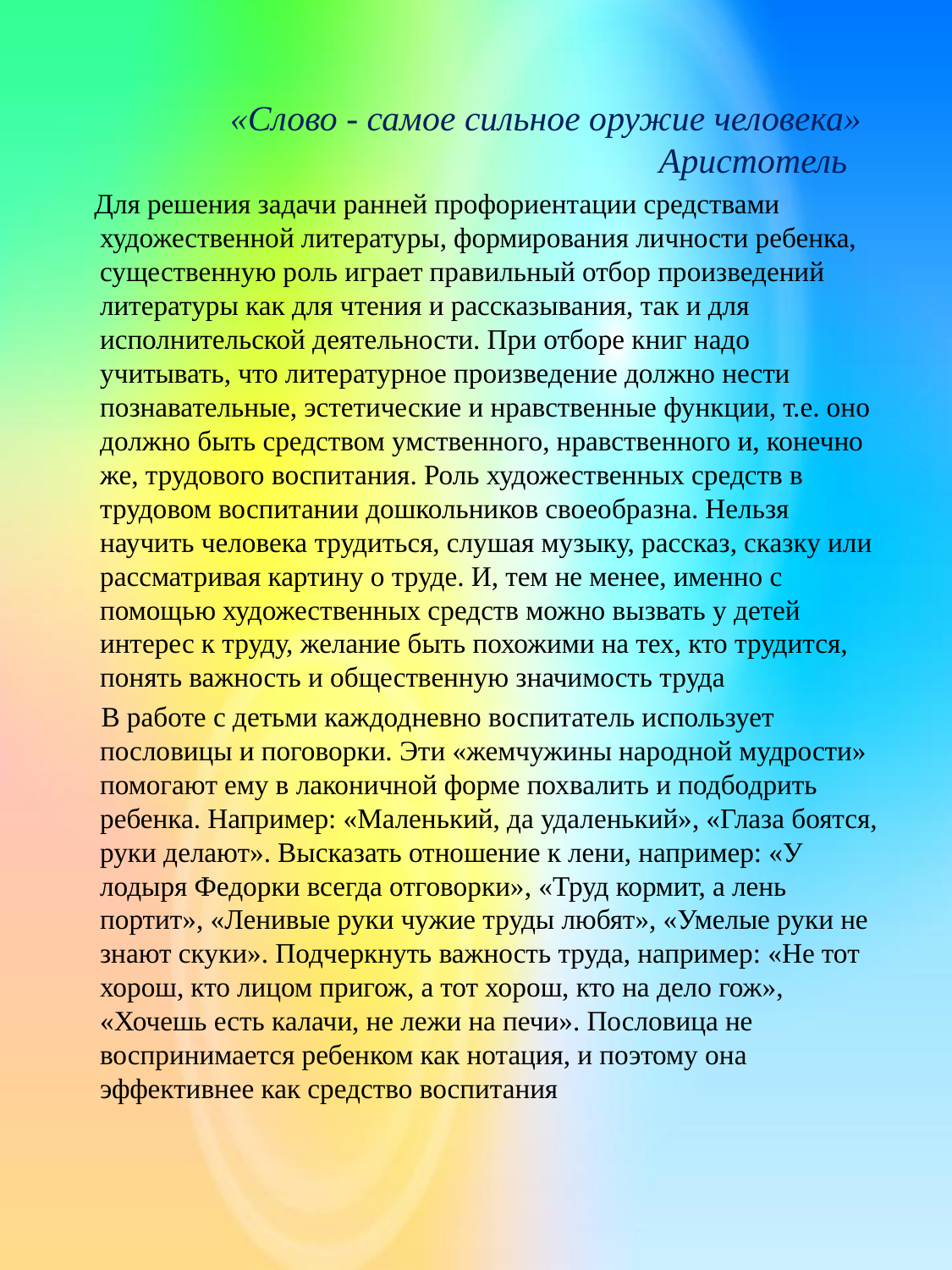

#
                    «Слово - самое сильное оружие человека»
                                                               Аристотель
      Для решения задачи ранней профориентации средствами художественной литературы, формирования личности ребенка, существенную роль играет правильный отбор произведений литературы как для чтения и рассказывания, так и для исполнительской деятельности. При отборе книг надо учитывать, что литературное произведение должно нести познавательные, эстетические и нравственные функции, т.е. оно должно быть средством умственного, нравственного и, конечно же, трудового воспитания. Роль художественных средств в трудовом воспитании дошкольников своеобразна. Нельзя научить человека трудиться, слушая музыку, рассказ, сказку или рассматривая картину о труде. И, тем не менее, именно с помощью художественных средств можно вызвать у детей интерес к труду, желание быть похожими на тех, кто трудится, понять важность и общественную значимость труда
       В работе с детьми каждодневно воспитатель использует пословицы и поговорки. Эти «жемчужины народной мудрости» помогают ему в лаконичной форме похвалить и подбодрить ребенка. Например: «Маленький, да удаленький», «Глаза боятся, руки делают». Высказать отношение к лени, например: «У лодыря Федорки всегда отговорки», «Труд кормит, а лень портит», «Ленивые руки чужие труды любят», «Умелые руки не знают скуки». Подчеркнуть важность труда, например: «Не тот хорош, кто лицом пригож, а тот хорош, кто на дело гож», «Хочешь есть калачи, не лежи на печи». Пословица не воспринимается ребенком как нотация, и поэтому она эффективнее как средство воспитания